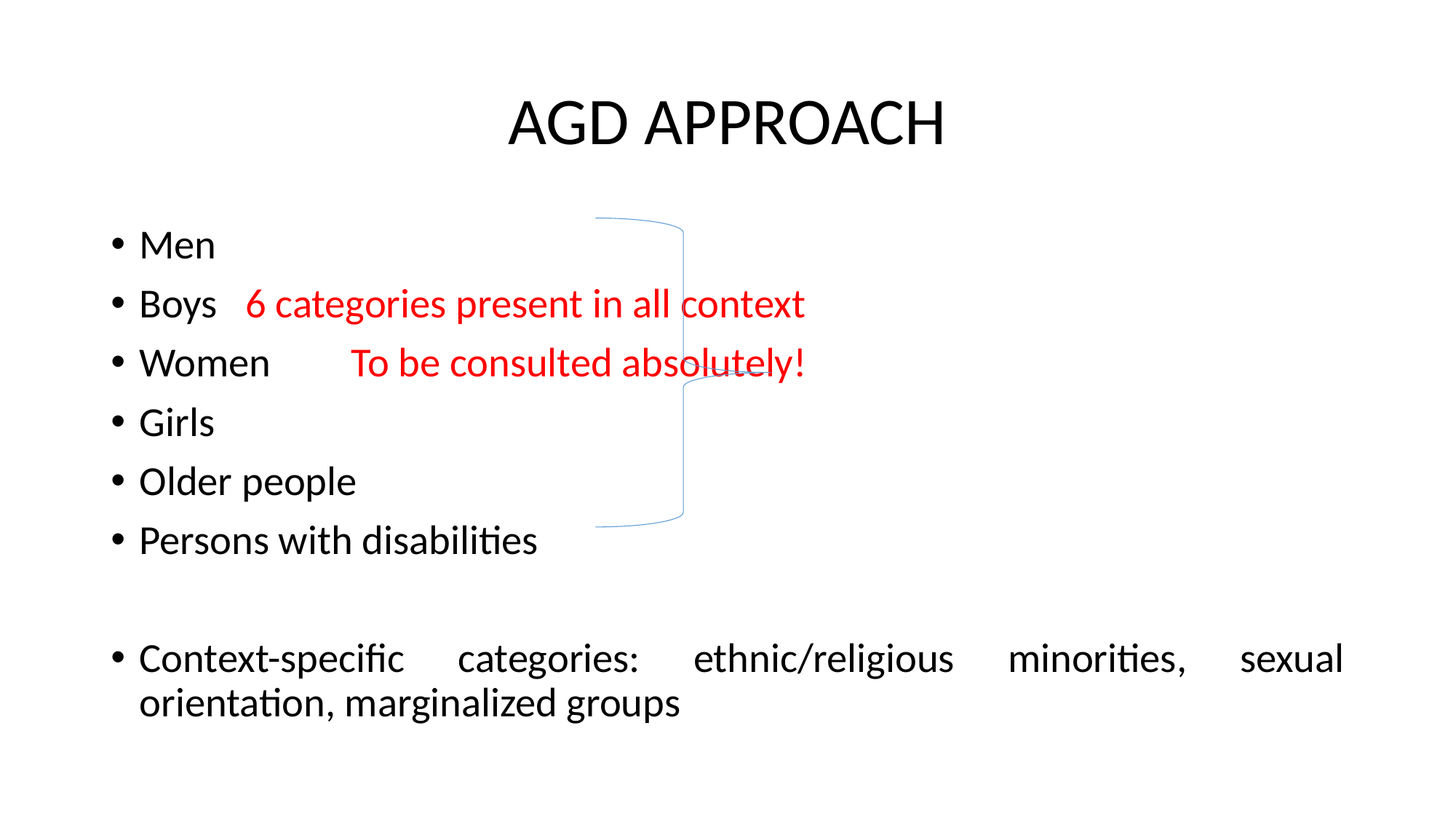

# AGD APPROACH
Men
Boys						6 categories present in all context
Women						To be consulted absolutely!
Girls
Older people
Persons with disabilities

Context-specific categories: ethnic/religious minorities, sexual orientation, marginalized groups